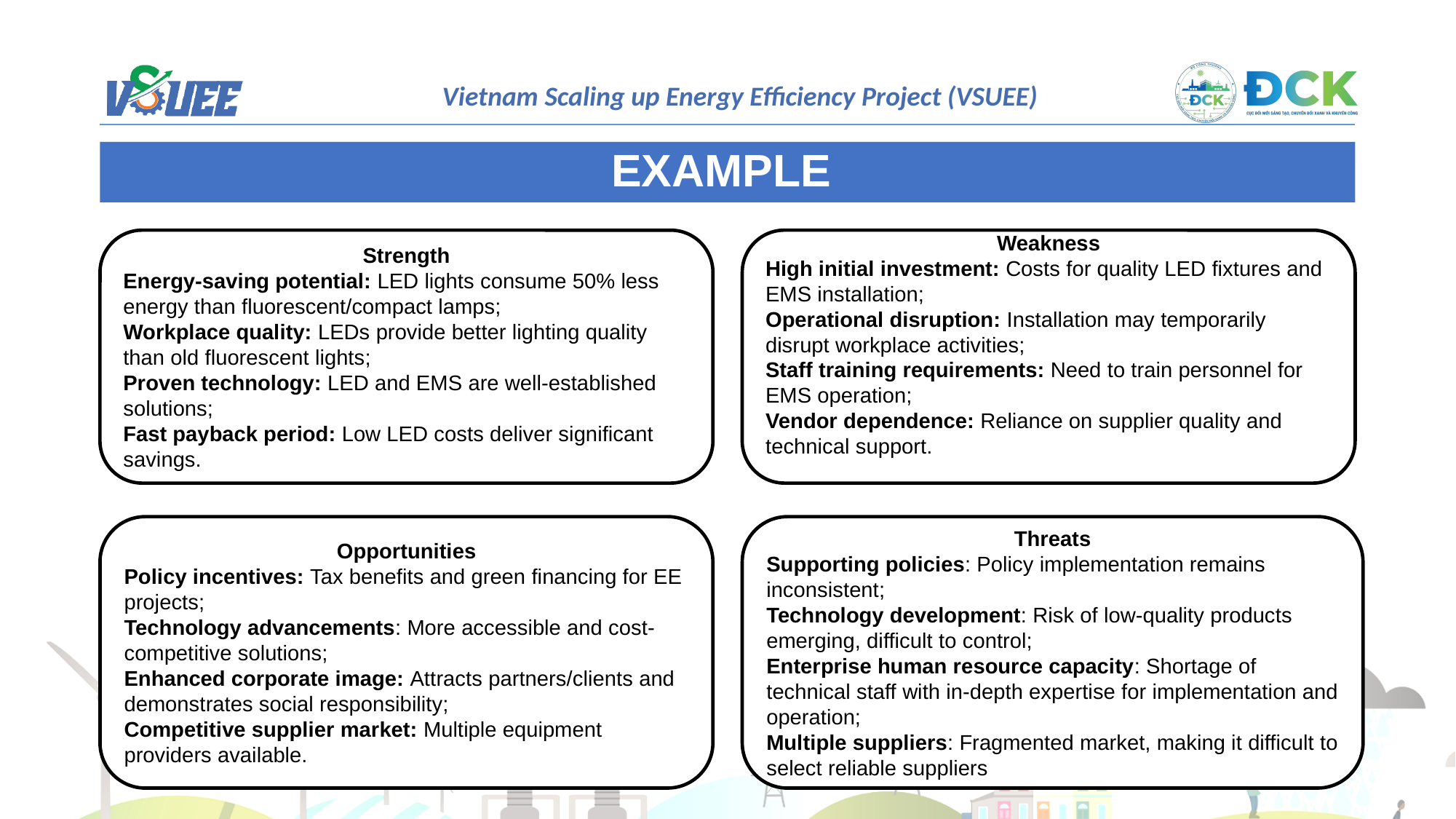

EXAMPLE
Strength
Energy-saving potential: LED lights consume 50% less energy than fluorescent/compact lamps;
Workplace quality: LEDs provide better lighting quality than old fluorescent lights;
Proven technology: LED and EMS are well-established solutions;
Fast payback period: Low LED costs deliver significant savings.
Weakness
High initial investment: Costs for quality LED fixtures and EMS installation;
Operational disruption: Installation may temporarily disrupt workplace activities;
Staff training requirements: Need to train personnel for EMS operation;
Vendor dependence: Reliance on supplier quality and technical support.

Opportunities
Policy incentives: Tax benefits and green financing for EE projects;
Technology advancements: More accessible and cost-competitive solutions;
Enhanced corporate image: Attracts partners/clients and demonstrates social responsibility;
Competitive supplier market: Multiple equipment providers available.
Threats
Supporting policies: Policy implementation remains inconsistent;
Technology development: Risk of low-quality products emerging, difficult to control;
Enterprise human resource capacity: Shortage of technical staff with in-depth expertise for implementation and operation;
Multiple suppliers: Fragmented market, making it difficult to select reliable suppliers